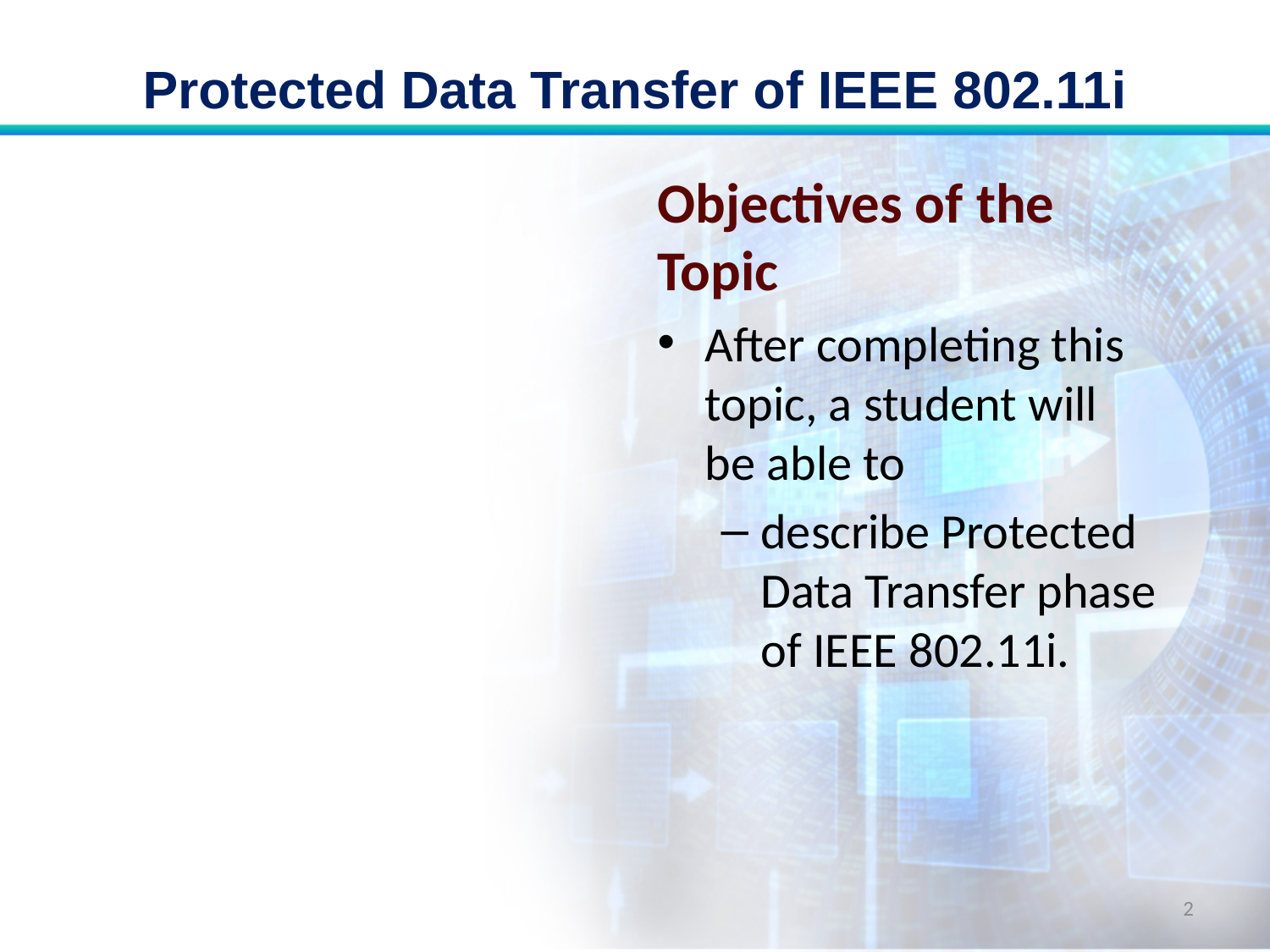

# Protected Data Transfer of IEEE 802.11i
Objectives of the Topic
After completing this topic, a student will be able to
describe Protected Data Transfer phase of IEEE 802.11i.
2